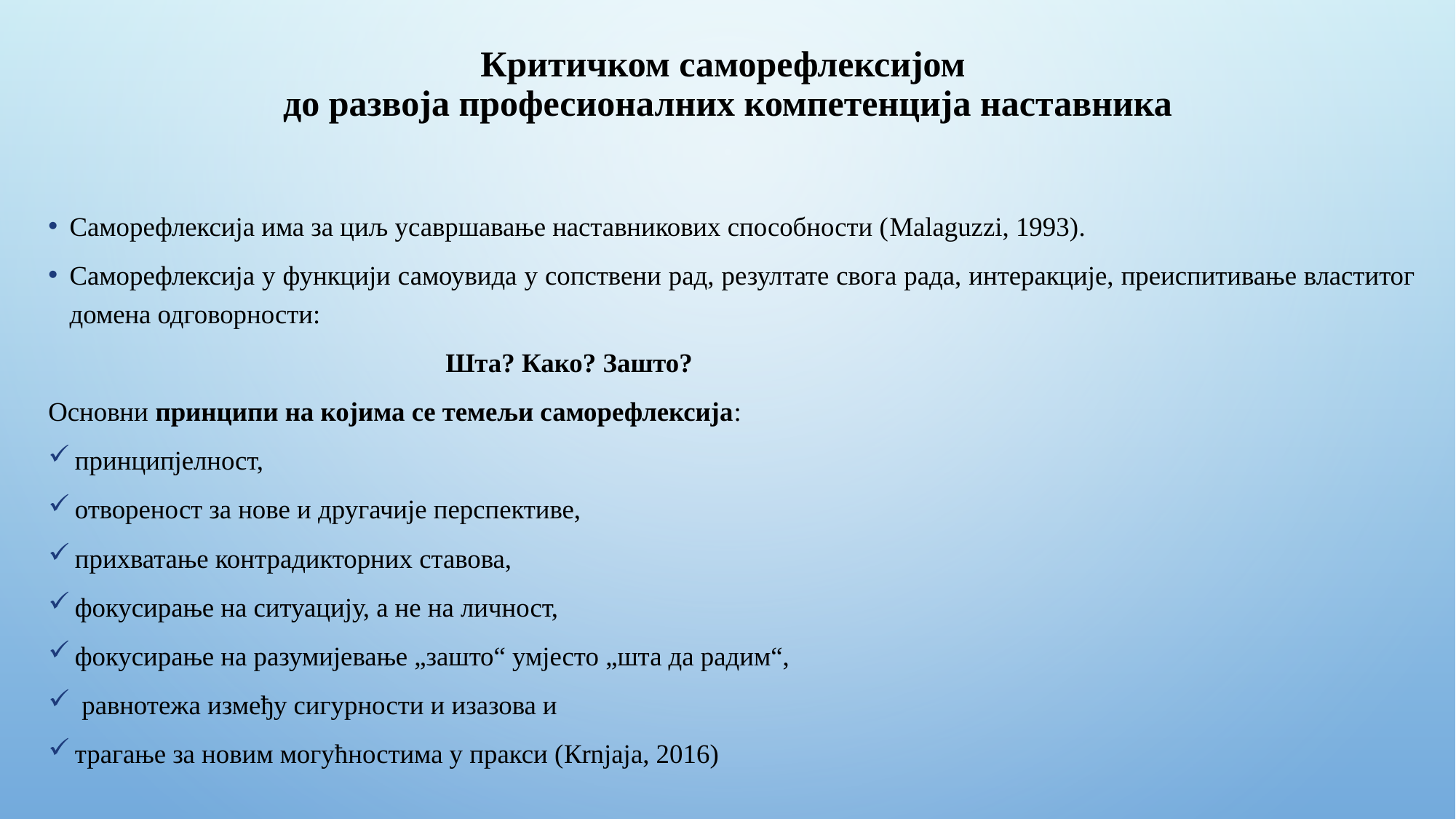

# Критичком саморефлексијом до развоја професионалних компетенција наставника
Саморефлексија има за циљ усавршавање наставникових способности (Мalaguzzi, 1993).
Саморефлексија у функцији самоувида у сопствени рад, резултате свога рада, интеракције, преиспитивање властитог домена одговорности:
                                                           Шта? Како? Зашто?
Основни принципи на којима се темељи саморефлексија:
принципјелност,
отвореност за нове и другачије перспективе,
прихватање контрадикторних ставова,
фокусирање на ситуацију, а не на личност,
фокусирање на разумијевање „зашто“ умјесто „шта да радим“,
 равнотежа између сигурности и изазова и
трагање за новим могућностима у пракси (Кrnjaja, 2016)